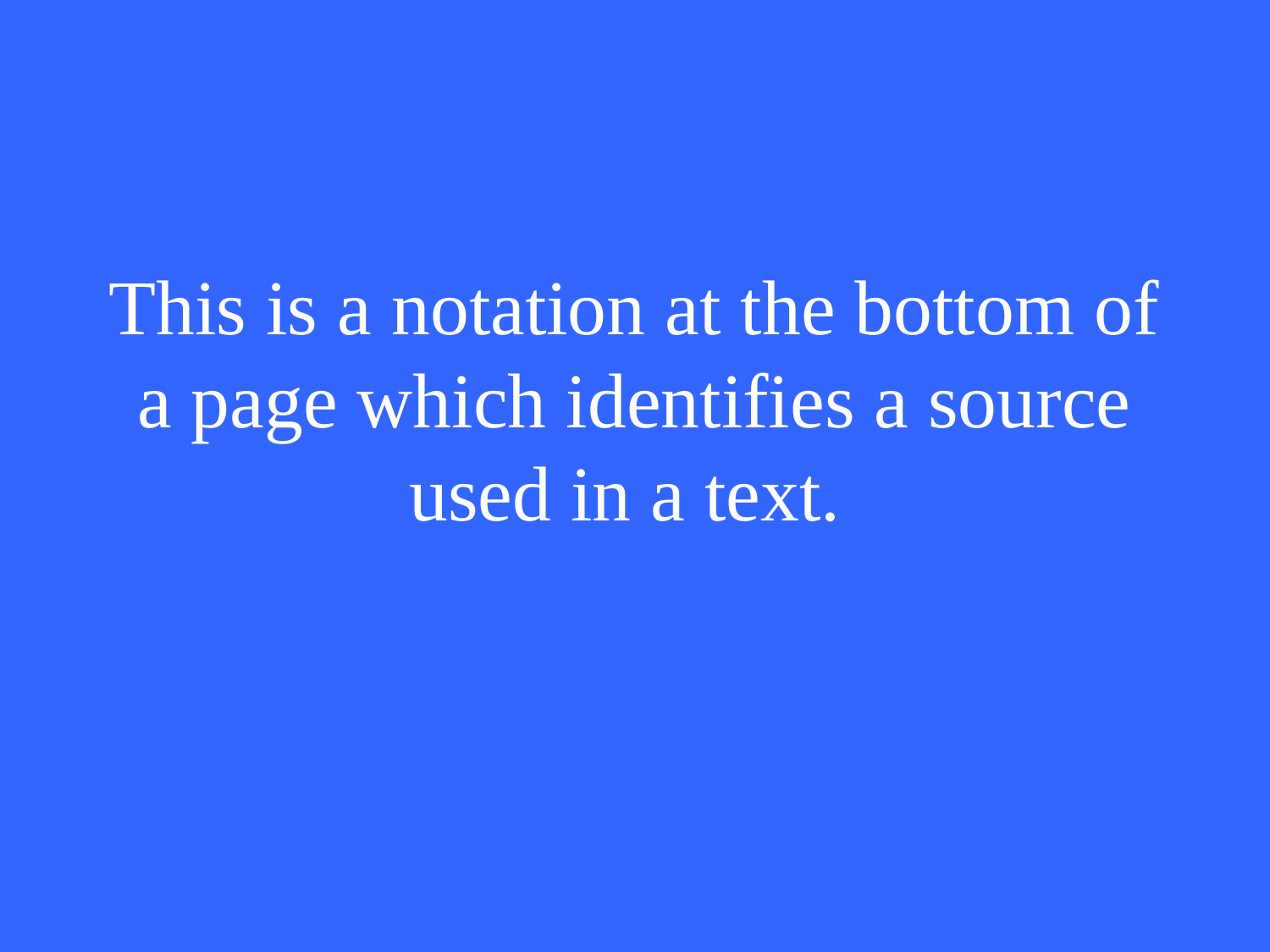

# This is a notation at the bottom of a page which identifies a source used in a text.